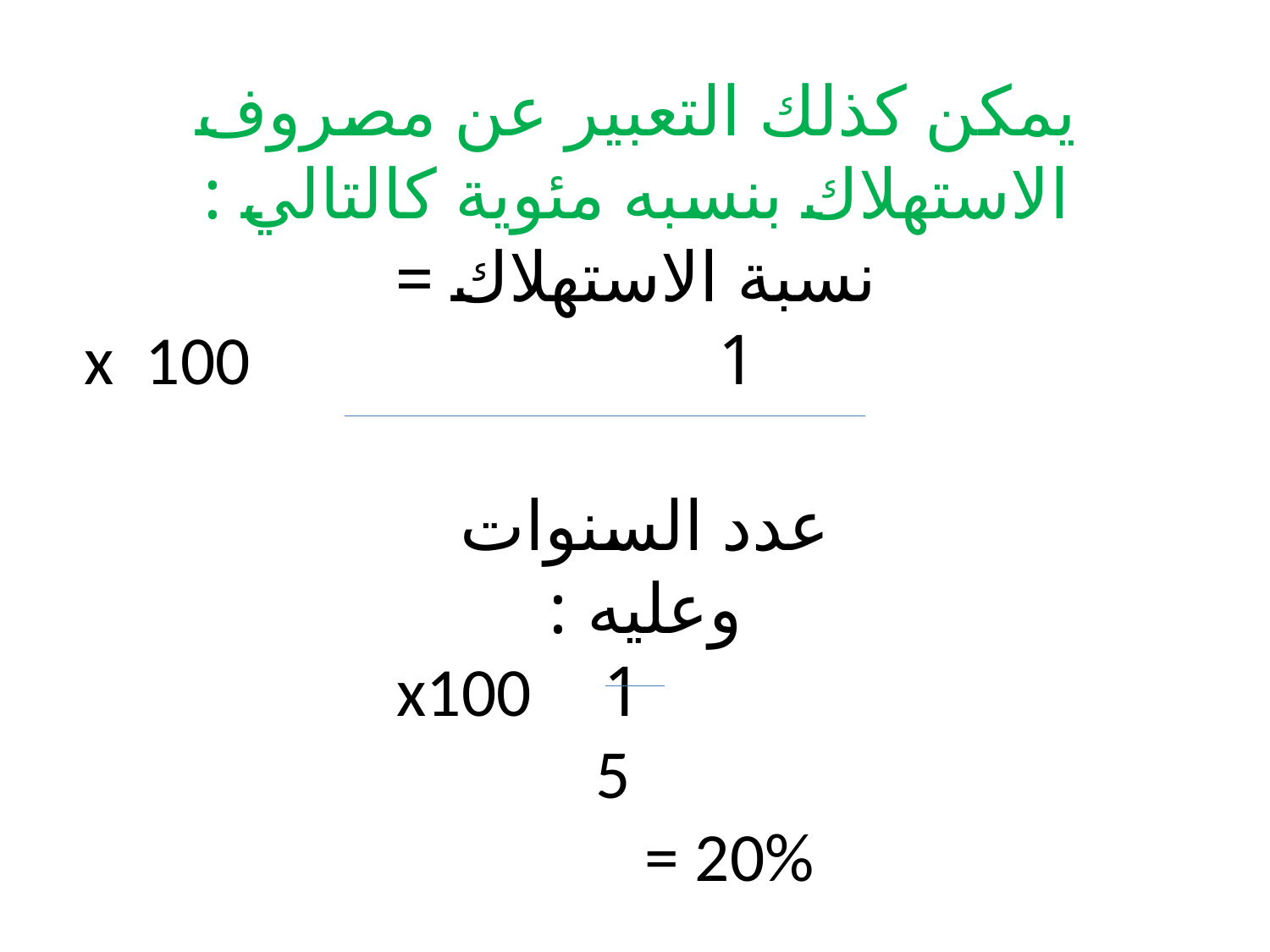

# يمكن كذلك التعبير عن مصروف الاستهلاك بنسبه مئوية كالتالي : نسبة الاستهلاك = 1                          x  100 عدد السنوات وعليه : 1    x100 5 = 20%